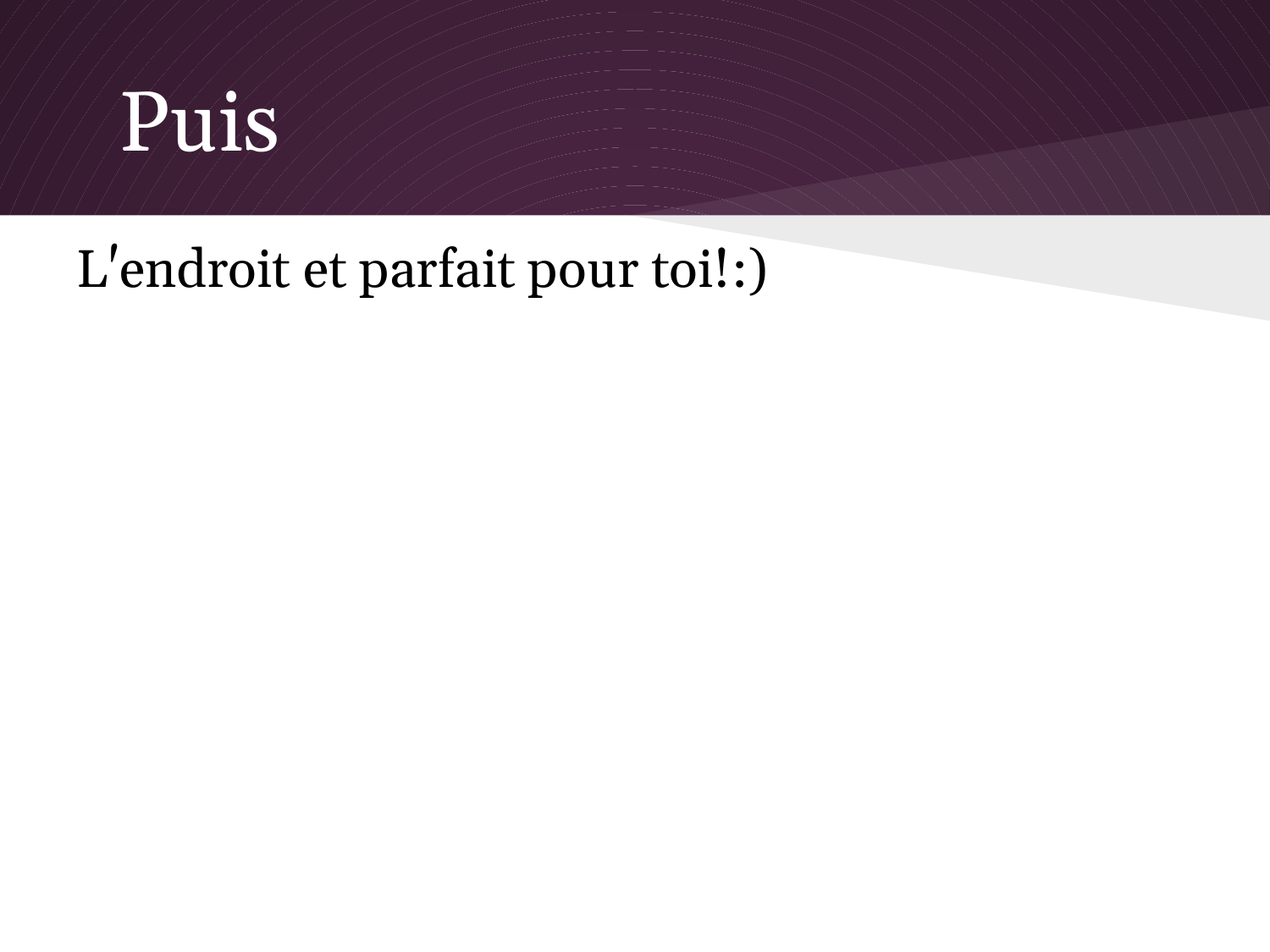

# Puis
L'endroit et parfait pour toi!:)